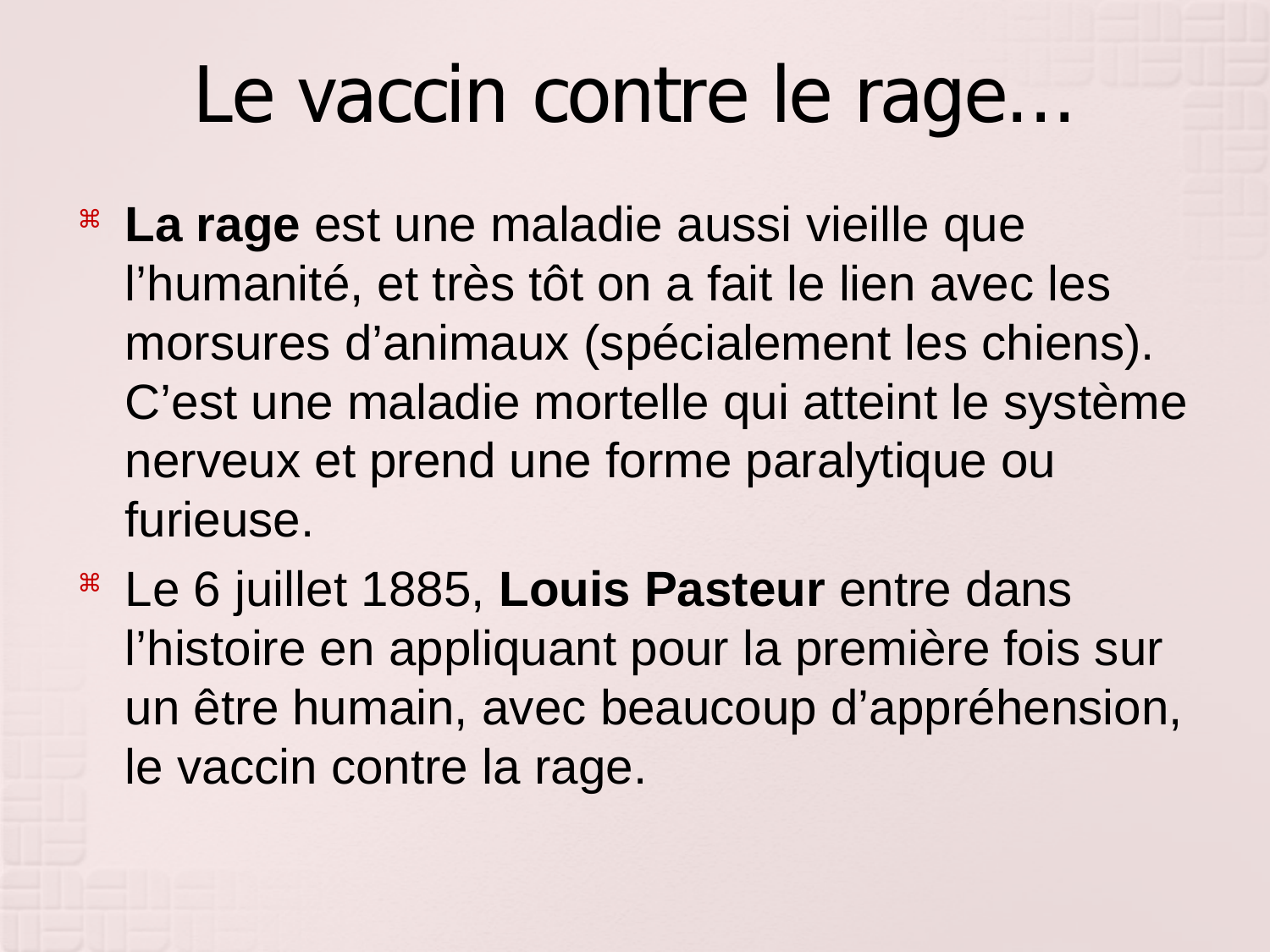

# Le vaccin contre le rage...
La rage est une maladie aussi vieille que l’humanité, et très tôt on a fait le lien avec les morsures d’animaux (spécialement les chiens). C’est une maladie mortelle qui atteint le système nerveux et prend une forme paralytique ou furieuse.
Le 6 juillet 1885, Louis Pasteur entre dans l’histoire en appliquant pour la première fois sur un être humain, avec beaucoup d’appréhension, le vaccin contre la rage.